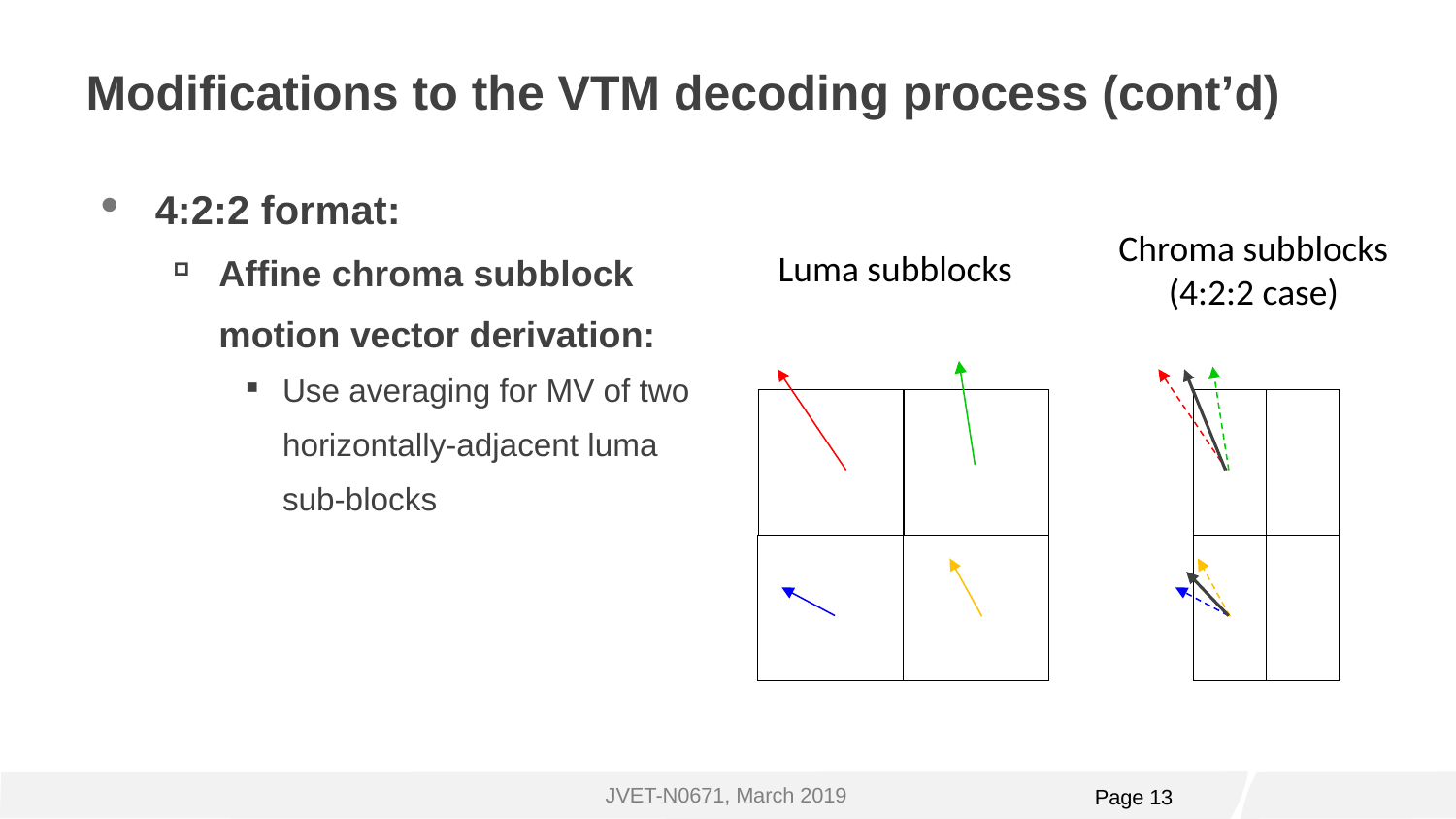

# Modifications to the VTM decoding process (cont’d)
4:2:2 format:
Affine chroma subblock motion vector derivation:
Use averaging for MV of two horizontally-adjacent luma sub-blocks

Chroma subblocks
(4:2:2 case)
Luma subblocks